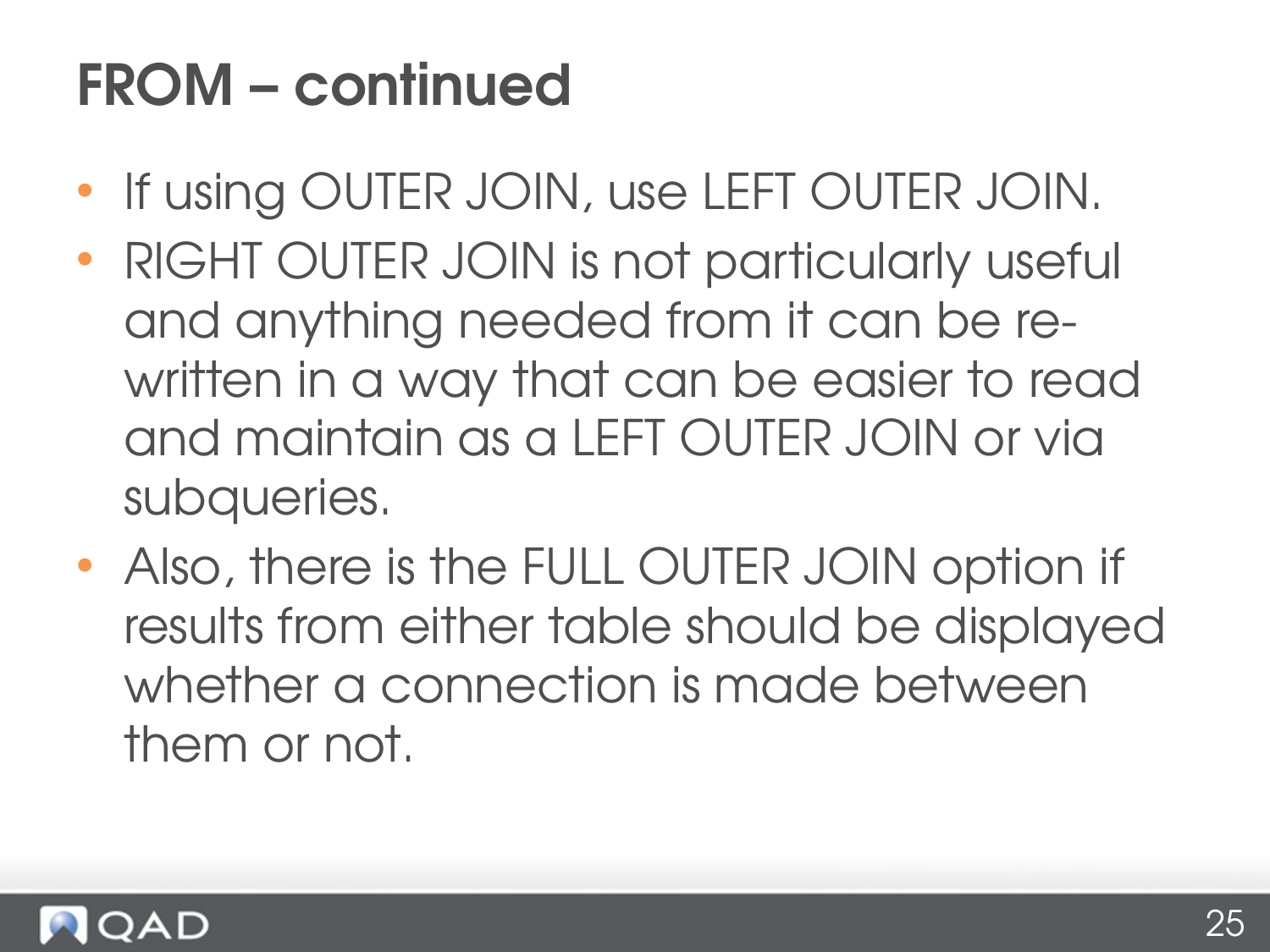

# FROM – continued
If using OUTER JOIN, use LEFT OUTER JOIN.
RIGHT OUTER JOIN is not particularly useful and anything needed from it can be re-written in a way that can be easier to read and maintain as a LEFT OUTER JOIN or via subqueries.
Also, there is the FULL OUTER JOIN option if results from either table should be displayed whether a connection is made between them or not.
25